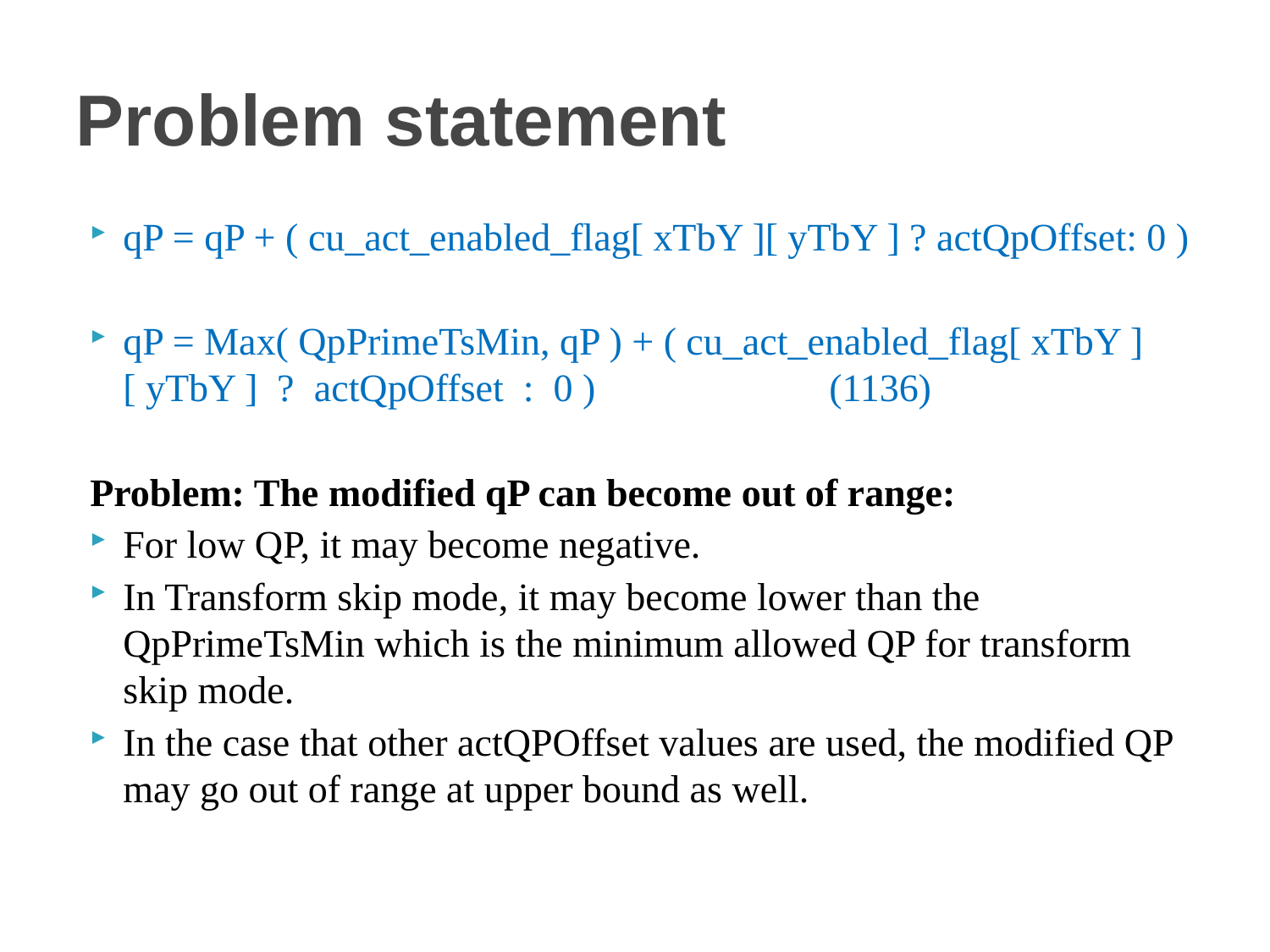

# Problem statement
qP = qP + ( cu_act_enabled_flag[ xTbY ][ yTbY ] ? actQpOffset: 0 )

qP = Max( QpPrimeTsMin, qP ) + ( cu_act_enabled_flag[ xTbY ][ yTbY ]  ?  actQpOffset  :  0 )                        (1136)

Problem: The modified qP can become out of range:
For low QP, it may become negative.
In Transform skip mode, it may become lower than the QpPrimeTsMin which is the minimum allowed QP for transform skip mode.
In the case that other actQPOffset values are used, the modified QP may go out of range at upper bound as well.